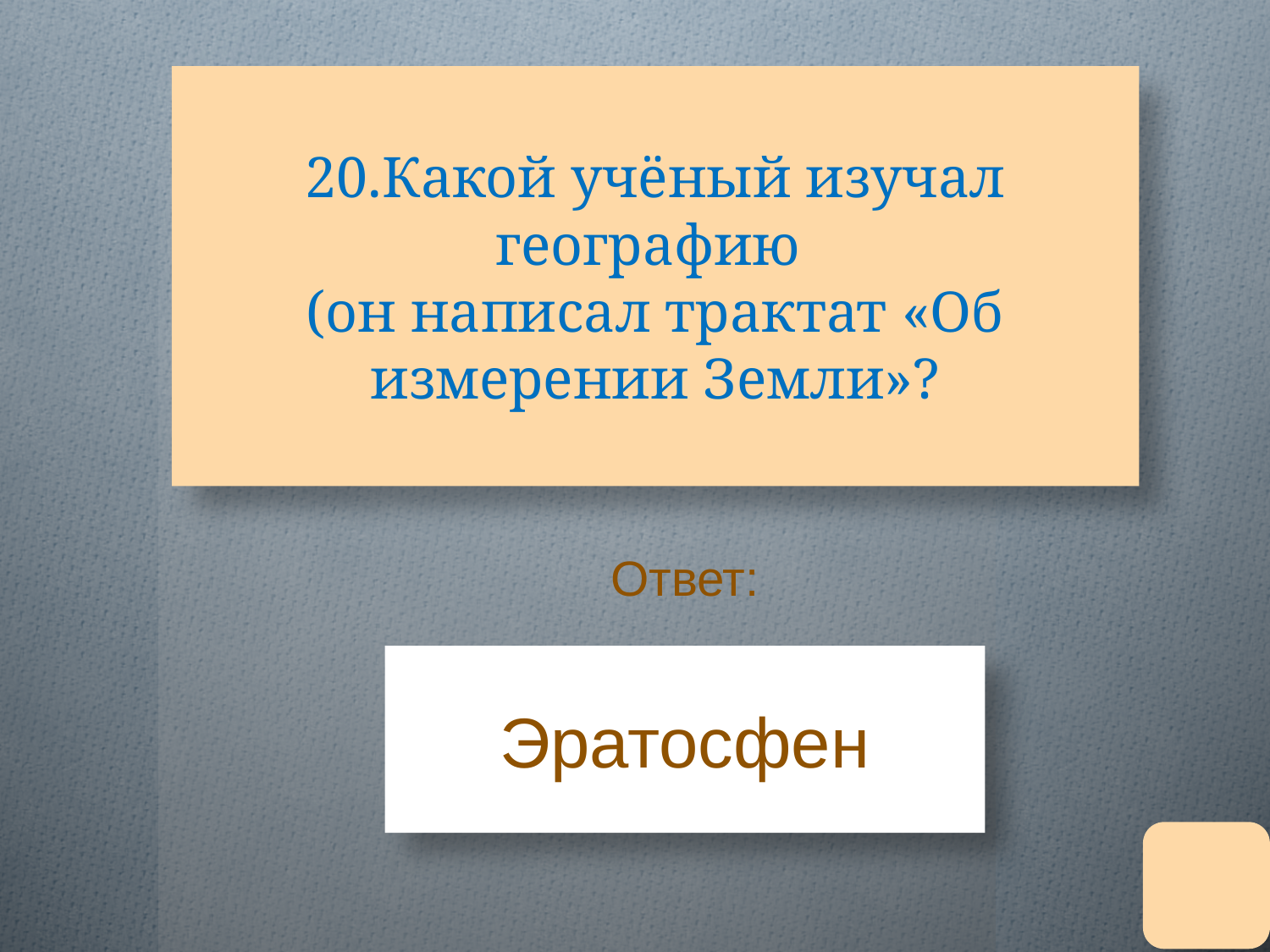

# 20.Какой учёный изучал географию (он написал трактат «Об измерении Земли»?
Ответ:
Эратосфен